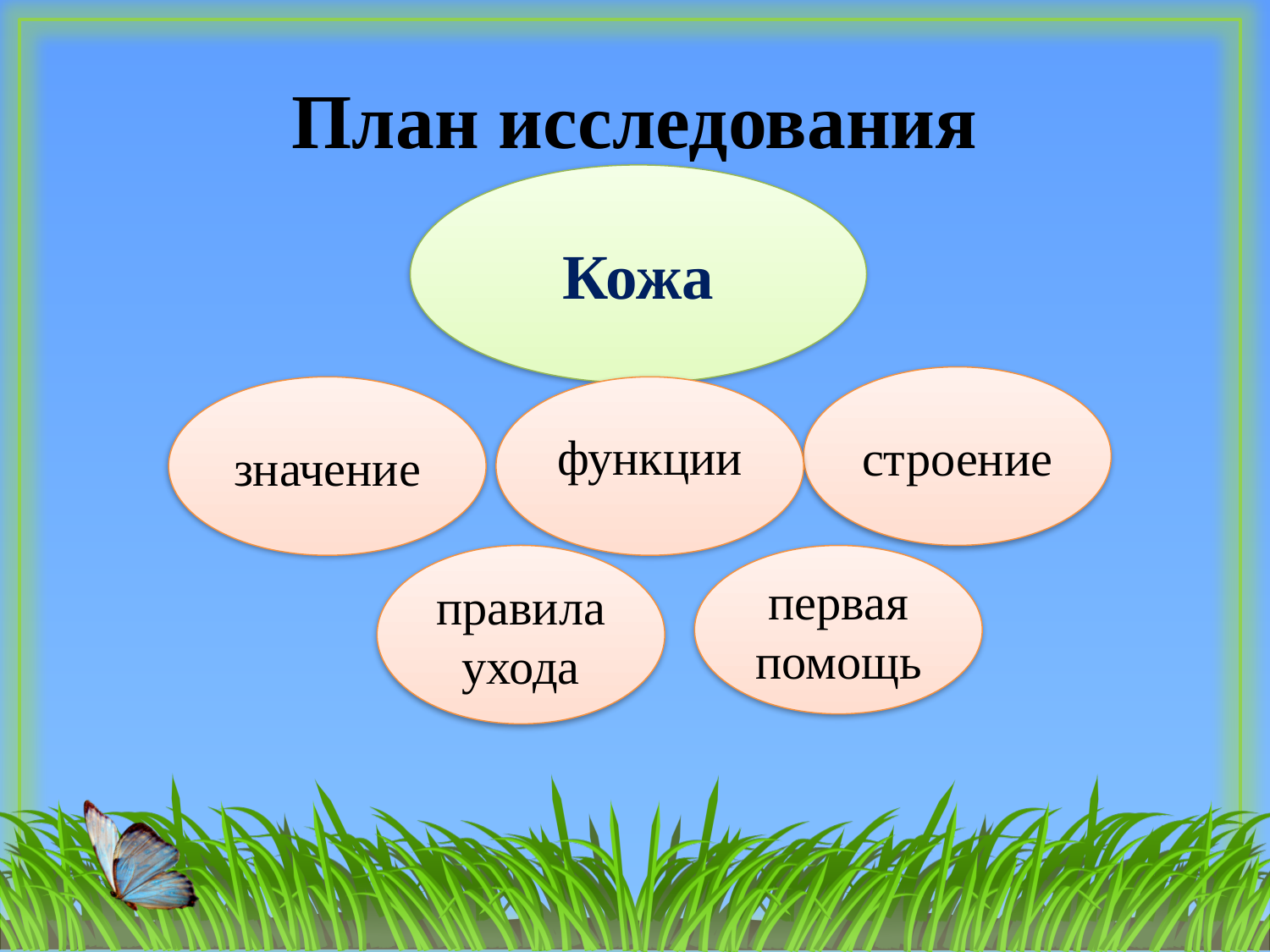

# План исследования
Кожа

строение

значение

функции

правила ухода
первая помощь